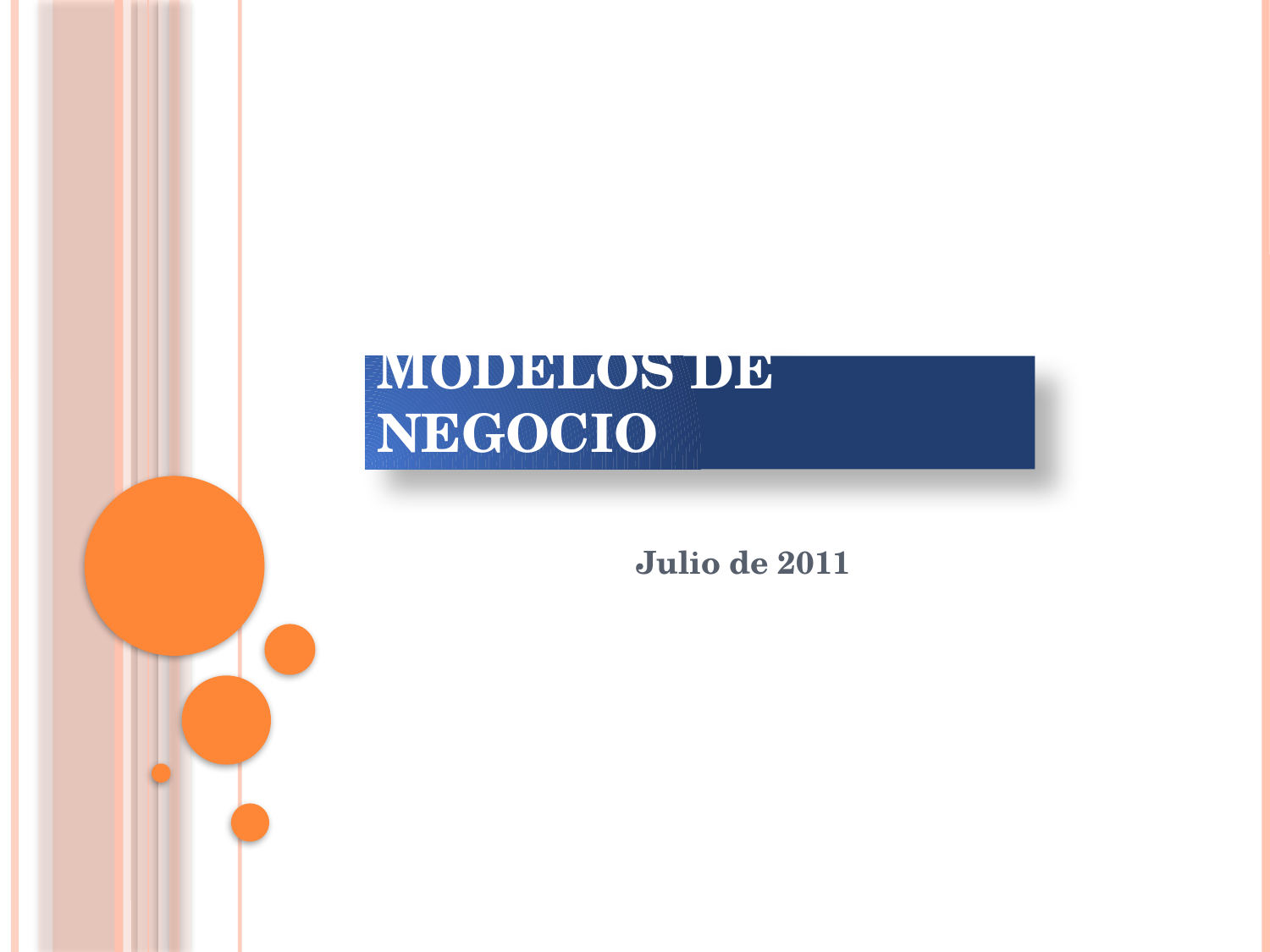

# Modelos de Negocio
Julio de 2011